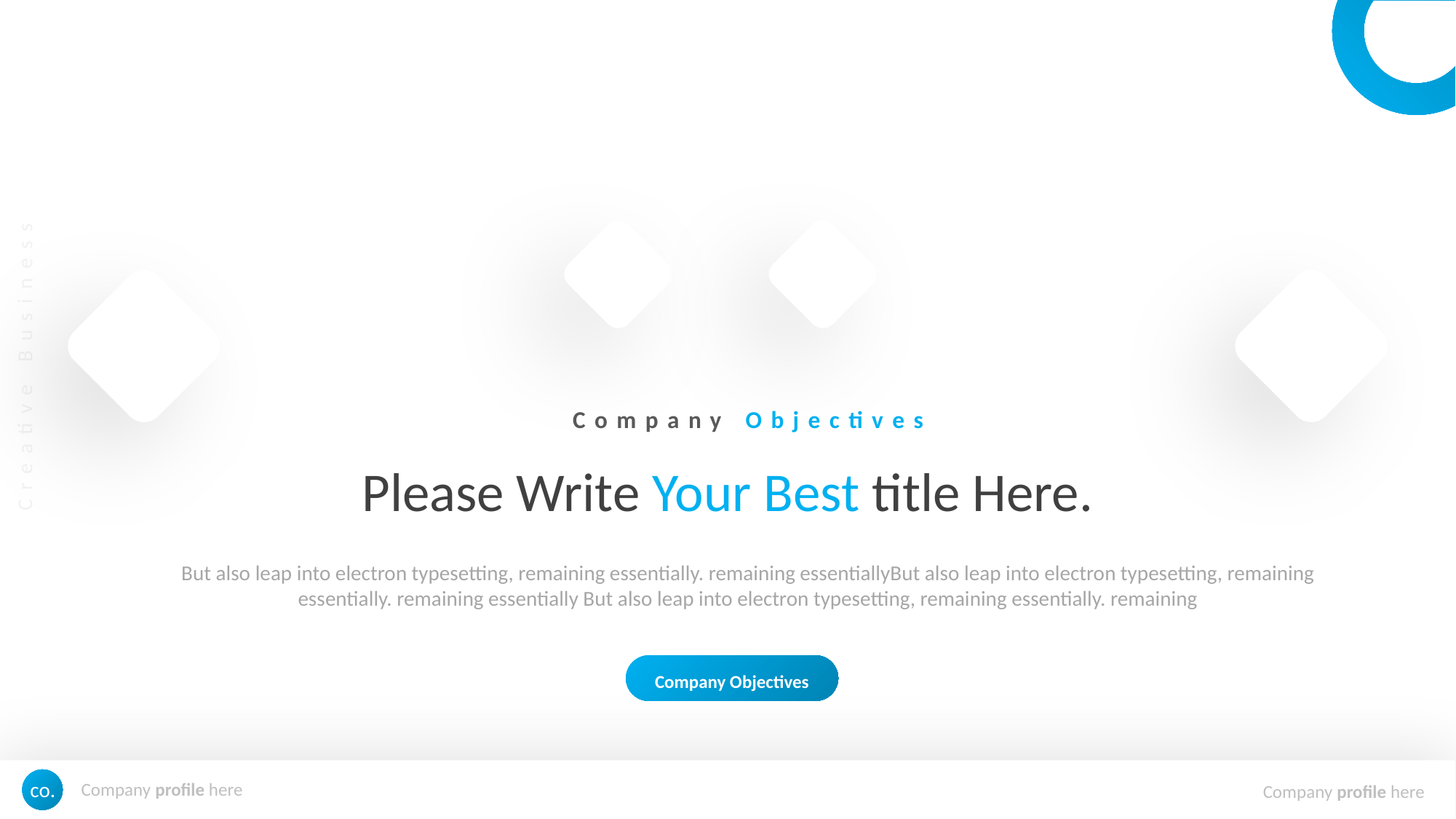

Company Objectives
Please Write Your Best title Here.
But also leap into electron typesetting, remaining essentially. remaining essentiallyBut also leap into electron typesetting, remaining essentially. remaining essentially But also leap into electron typesetting, remaining essentially. remaining
Company Objectives